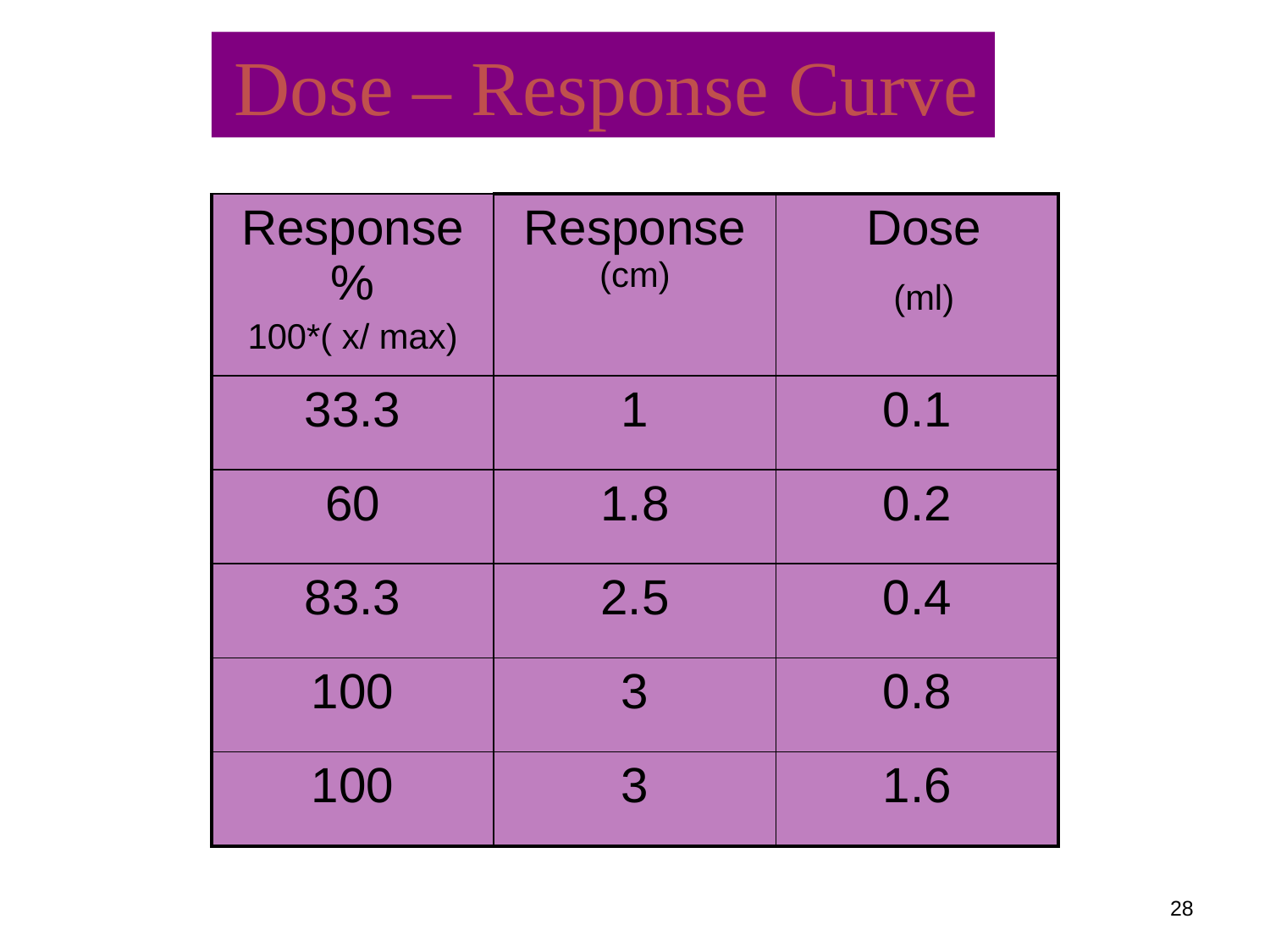

Dose – Response Curve
| Response % (x/ max )\*100 | Response (cm) | Dose (ml) |
| --- | --- | --- |
| 33.3 | 1 | 0.1 |
| 60 | 1.8 | 0.2 |
| 83.3 | 2.5 | 0.4 |
| 100 | 3 | 0.8 |
| 100 | 3 | 1.6 |
28